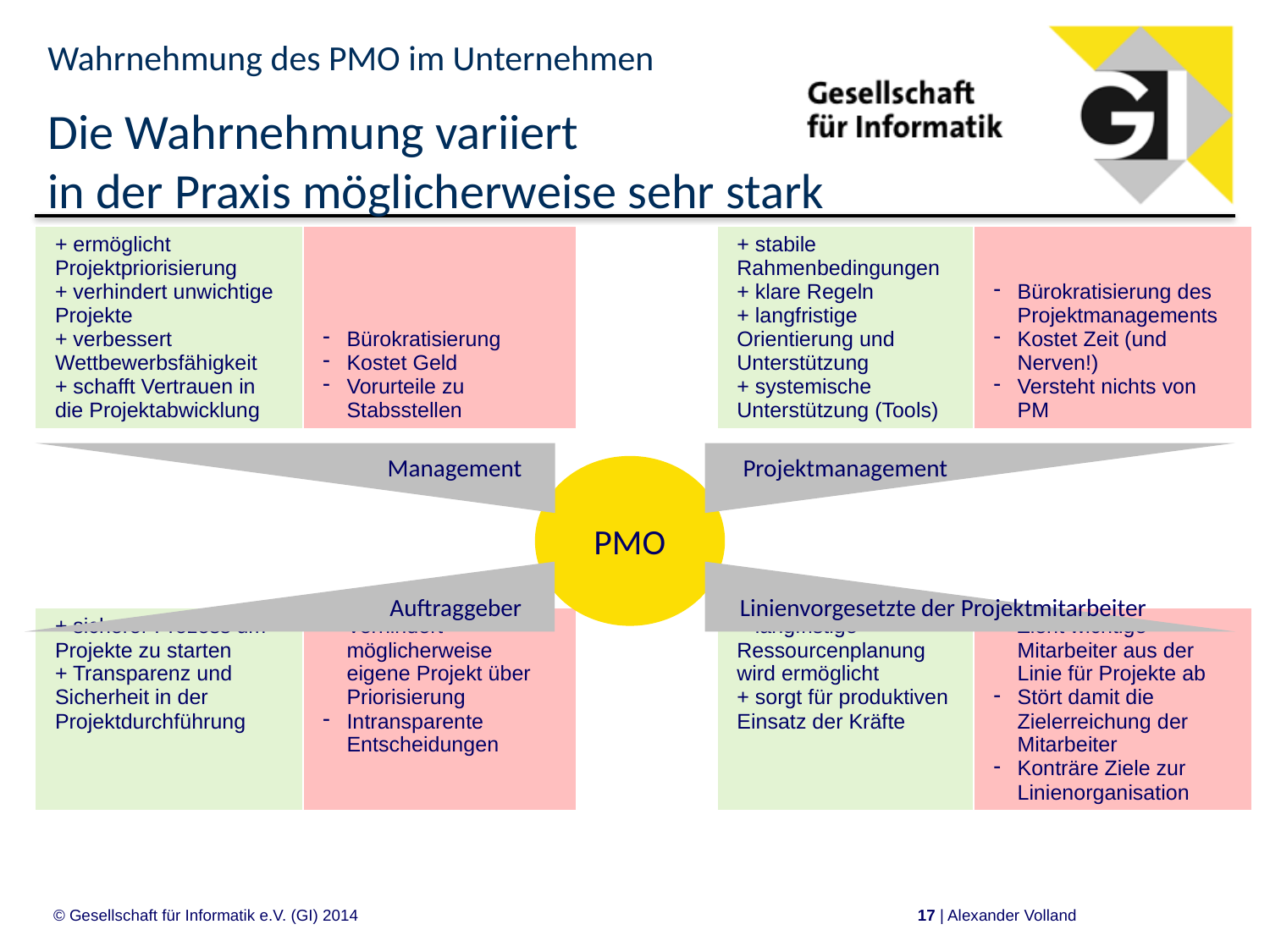

Wahrnehmung des PMO im Unternehmen
# Die Wahrnehmung variiert in der Praxis möglicherweise sehr stark
| + ermöglicht Projektpriorisierung + verhindert unwichtige Projekte + verbessert Wettbewerbsfähigkeit + schafft Vertrauen in die Projektabwicklung | Bürokratisierung Kostet Geld Vorurteile zu Stabsstellen |  |  | + stabile Rahmenbedingungen + klare Regeln + langfristige Orientierung und Unterstützung + systemische Unterstützung (Tools) | Bürokratisierung des Projektmanagements Kostet Zeit (und Nerven!) Versteht nichts von PM |
| --- | --- | --- | --- | --- | --- |
|  |  |  |  |  |  |
| + sicherer Prozess um Projekte zu starten + Transparenz und Sicherheit in der Projektdurchführung | Verhindert möglicherweise eigene Projekt über Priorisierung Intransparente Entscheidungen |  |  | + langfristige Ressourcenplanung wird ermöglicht + sorgt für produktiven Einsatz der Kräfte | Zieht wichtige Mitarbeiter aus der Linie für Projekte ab Stört damit die Zielerreichung der Mitarbeiter Konträre Ziele zur Linienorganisation |

Management
Projektmanagement
PMO

Auftraggeber
Linienvorgesetzte der Projektmitarbeiter
© Gesellschaft für Informatik e.V. (GI) 2014
17 | Alexander Volland